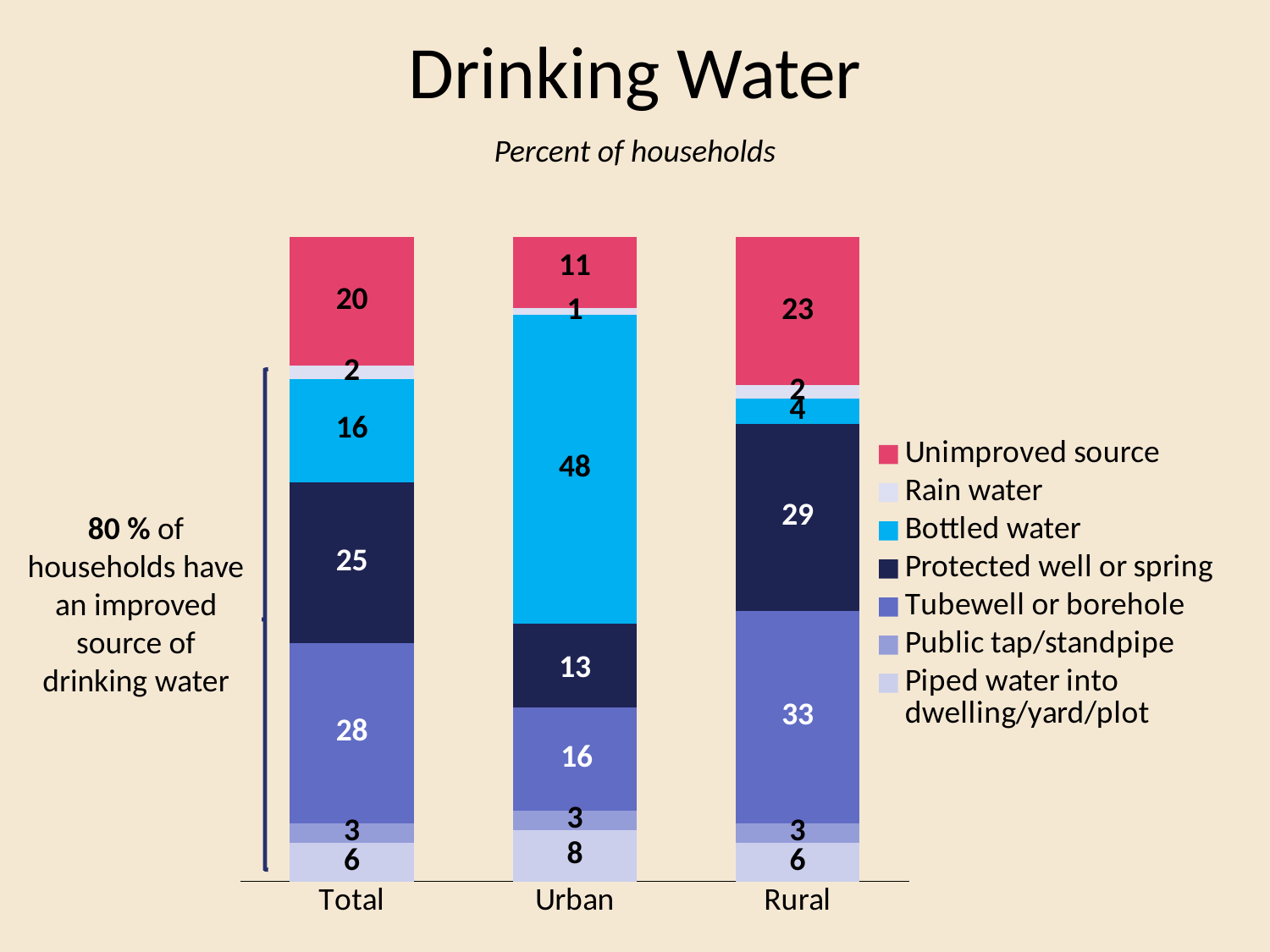

# Drinking Water
Percent of households

### Chart

| Category | Piped water into dwelling/yard/plot | Public tap/standpipe | Tubewell or borehole | Protected well or spring | Bottled water | Rain water | Unimproved source |
|---|---|---|---|---|---|---|---|
| Total | 6.0 | 3.0 | 28.0 | 25.0 | 16.0 | 2.0 | 20.0 |
| Urban | 8.0 | 3.0 | 16.0 | 13.0 | 48.0 | 1.0 | 11.0 |
| Rural | 6.0 | 3.0 | 33.0 | 29.0 | 4.0 | 2.0 | 23.0 |
80 % of households have an improved source of drinking water